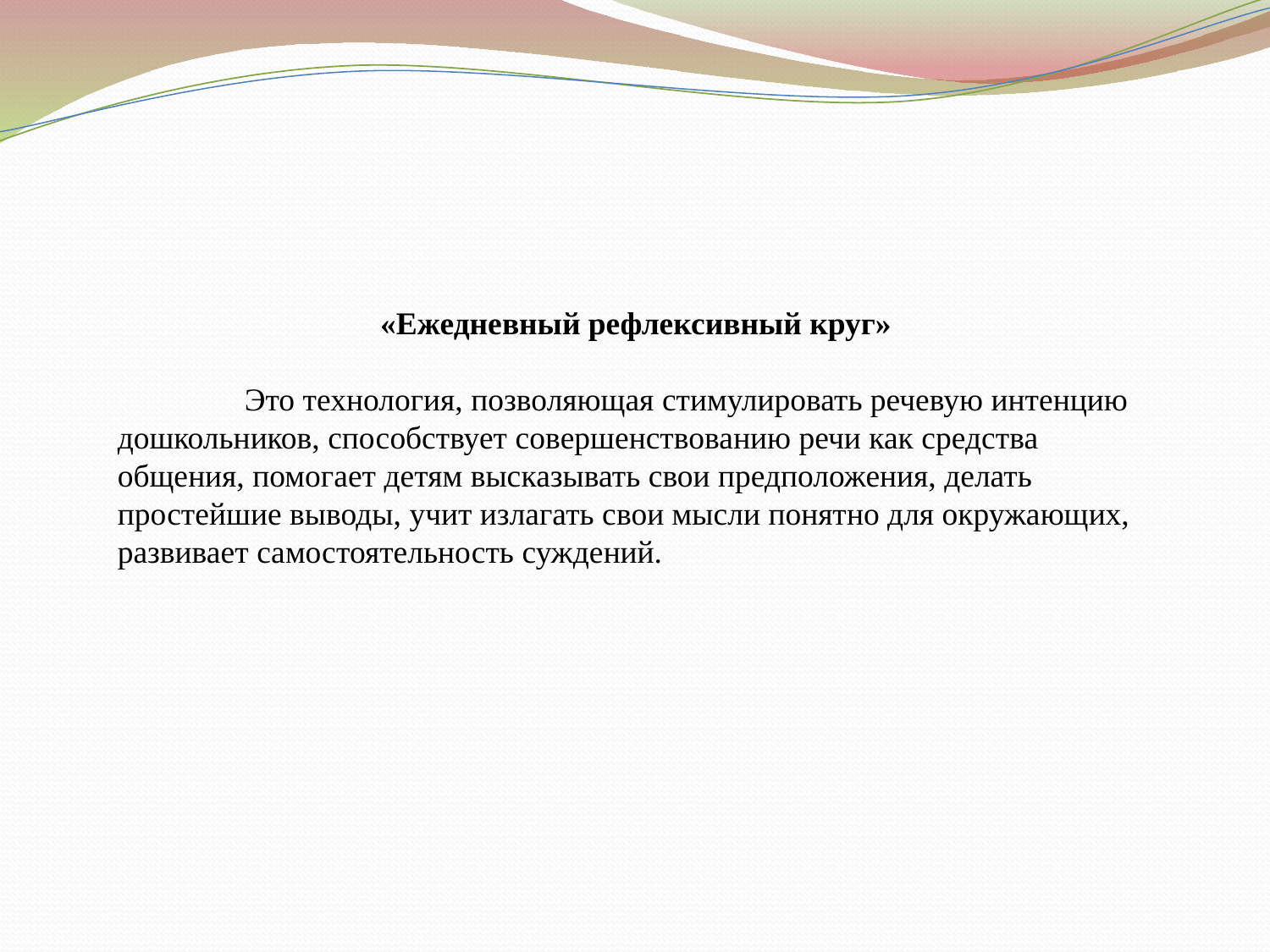

«Ежедневный рефлексивный круг»

	Это технология, позволяющая стимулировать речевую интенцию дошкольников, способствует совершенствованию речи как средства общения, помогает детям высказывать свои предположения, делать простейшие выводы, учит излагать свои мысли понятно для окружающих, развивает самостоятельность суждений.